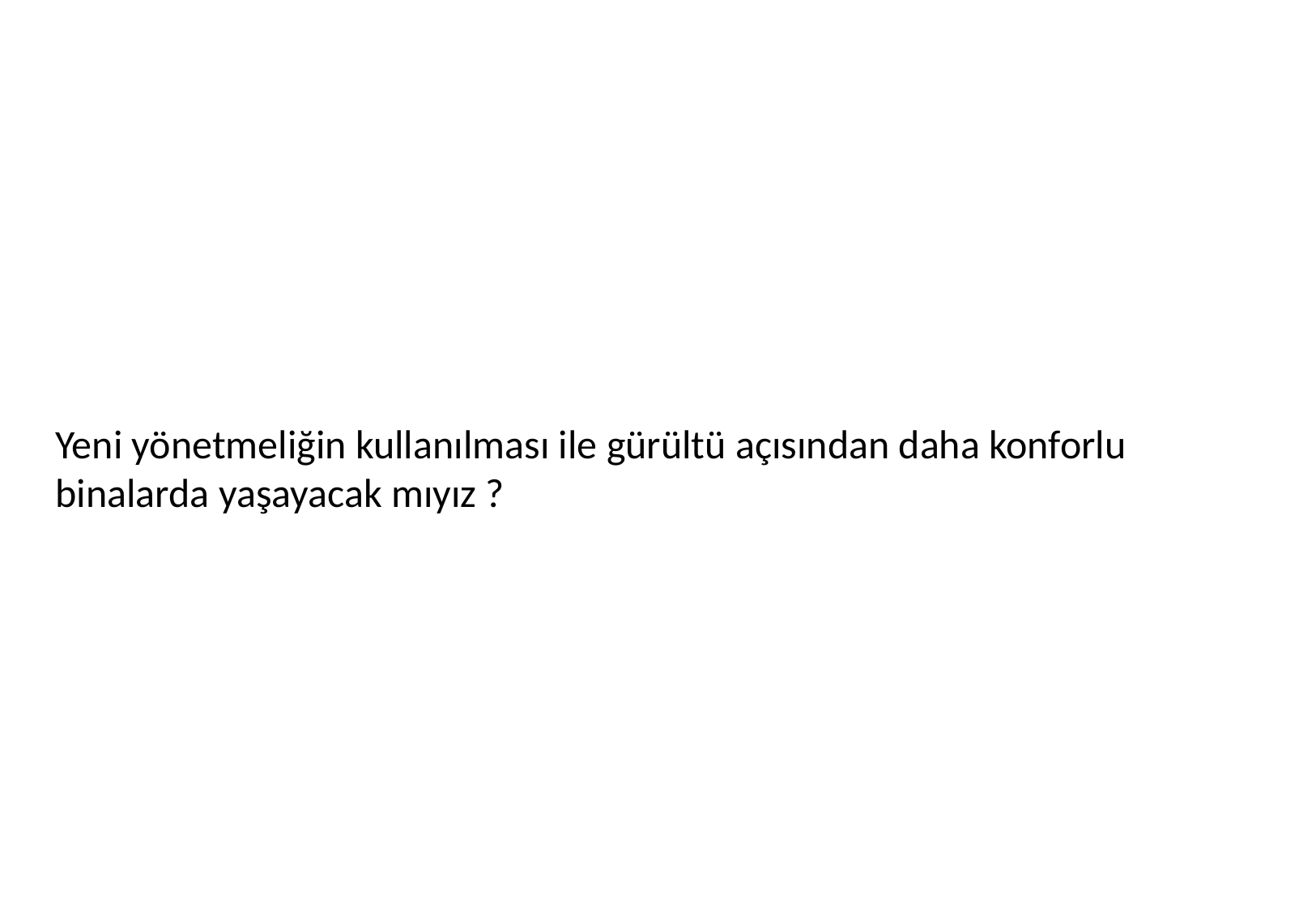

Yeni yönetmeliğin kullanılması ile gürültü açısından daha konforlu binalarda yaşayacak mıyız ?